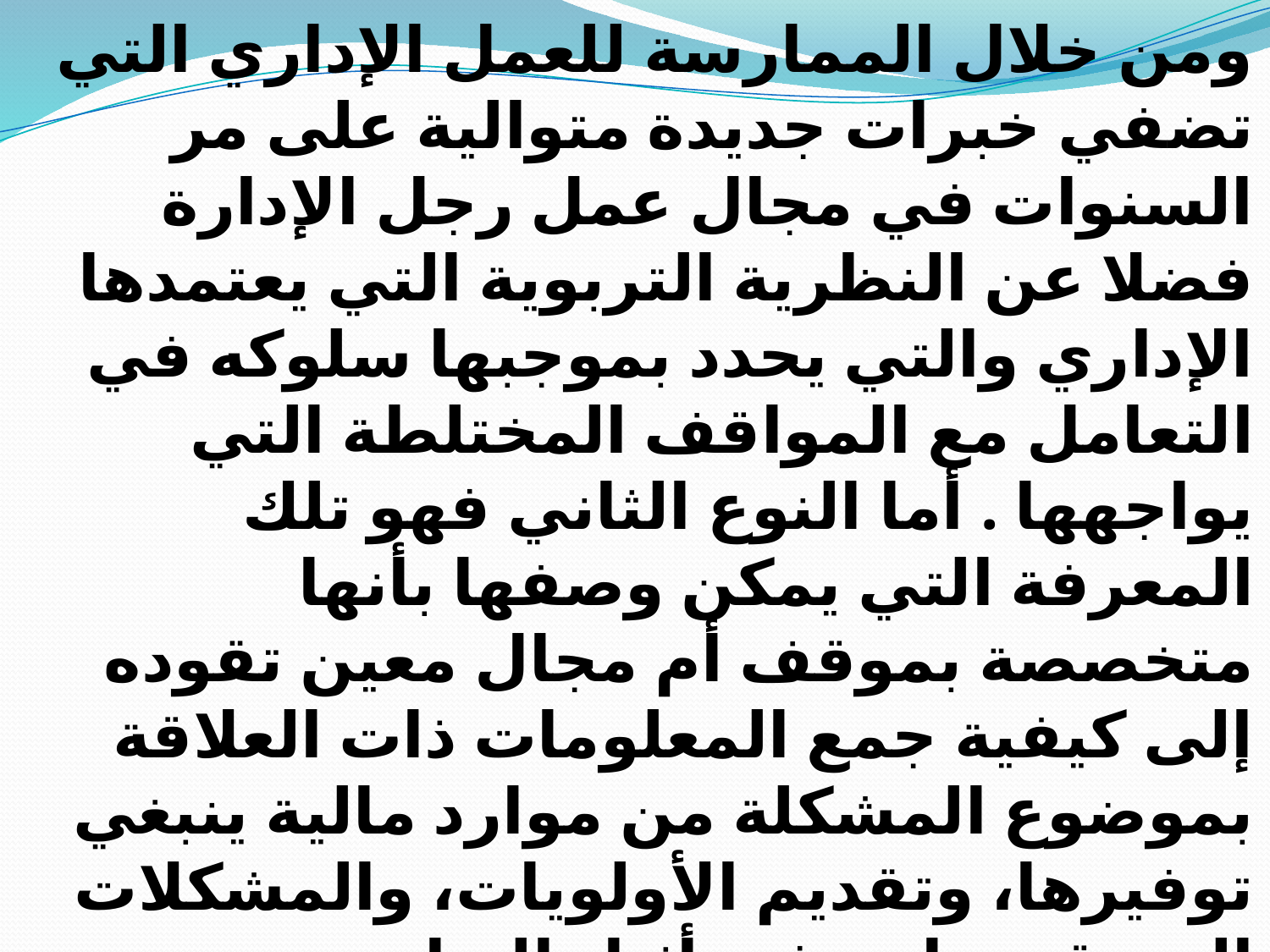

ومن خلال الممارسة للعمل الإداري التي تضفي خبرات جديدة متوالية على مر السنوات في مجال عمل رجل الإدارة فضلا عن النظرية التربوية التي يعتمدها الإداري والتي يحدد بموجبها سلوكه في التعامل مع المواقف المختلطة التي يواجهها . أما النوع الثاني فهو تلك المعرفة التي يمكن وصفها بأنها متخصصة بموقف أم مجال معين تقوده إلى كيفية جمع المعلومات ذات العلاقة بموضوع المشكلة من موارد مالية ينبغي توفيرها، وتقديم الأولويات، والمشكلات التي قد تواجه في أثناء التطبيق.